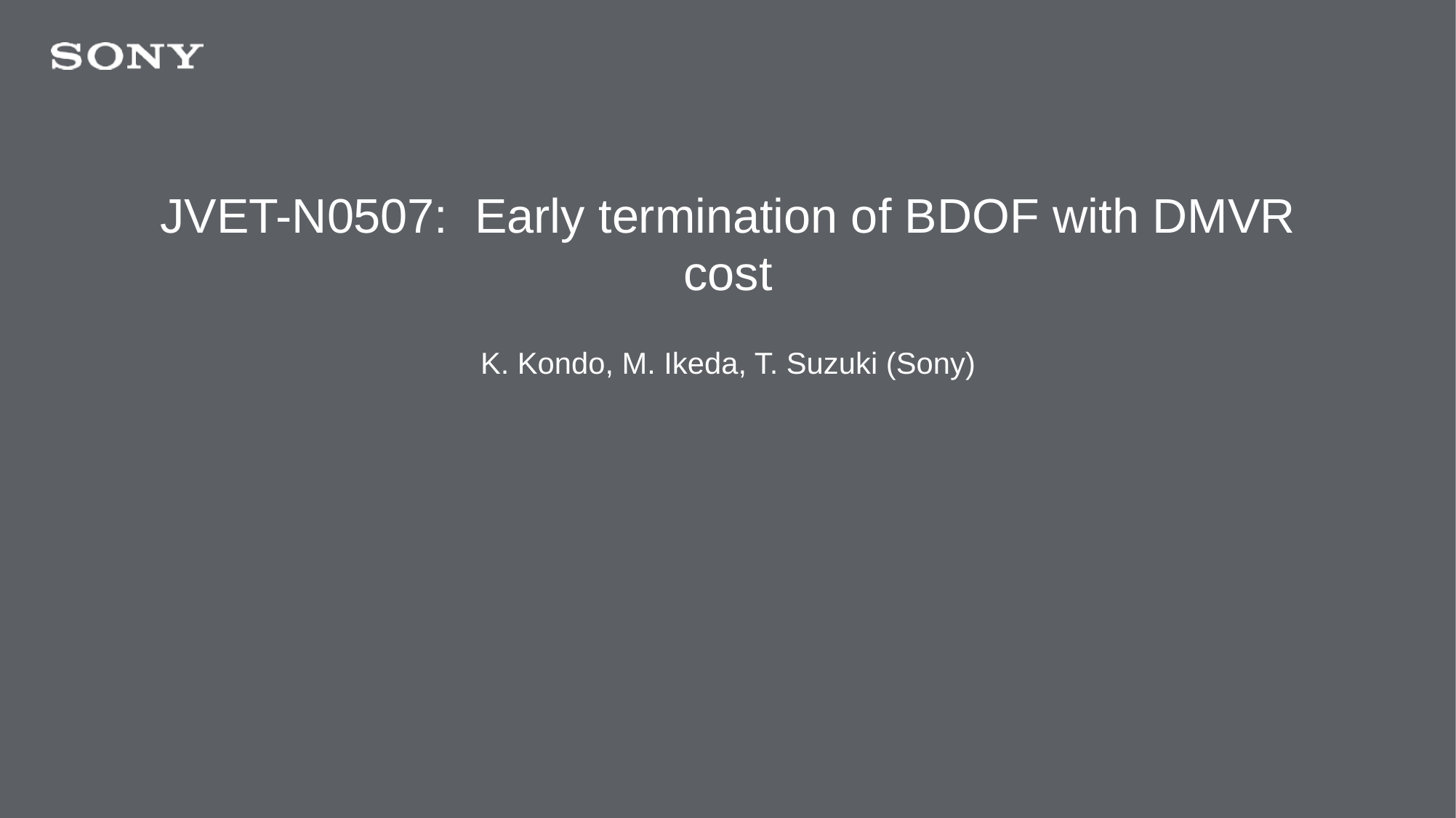

# JVET-N0507:  Early termination of BDOF with DMVR cost
K. Kondo, M. Ikeda, T. Suzuki (Sony)